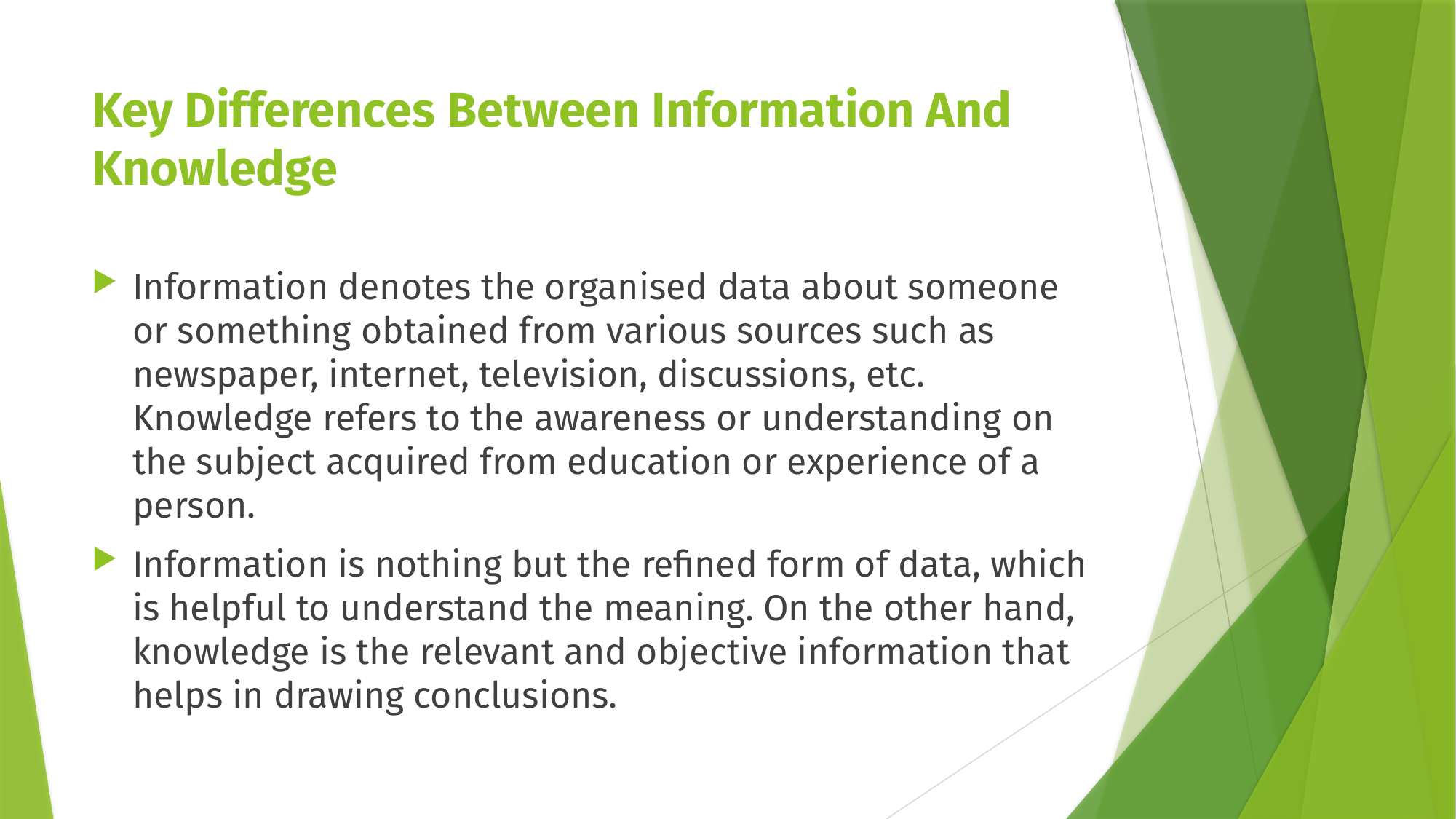

# Key Differences Between Information And Knowledge
Information denotes the organised data about someone or something obtained from various sources such as newspaper, internet, television, discussions, etc. Knowledge refers to the awareness or understanding on the subject acquired from education or experience of a person.
Information is nothing but the refined form of data, which is helpful to understand the meaning. On the other hand, knowledge is the relevant and objective information that helps in drawing conclusions.